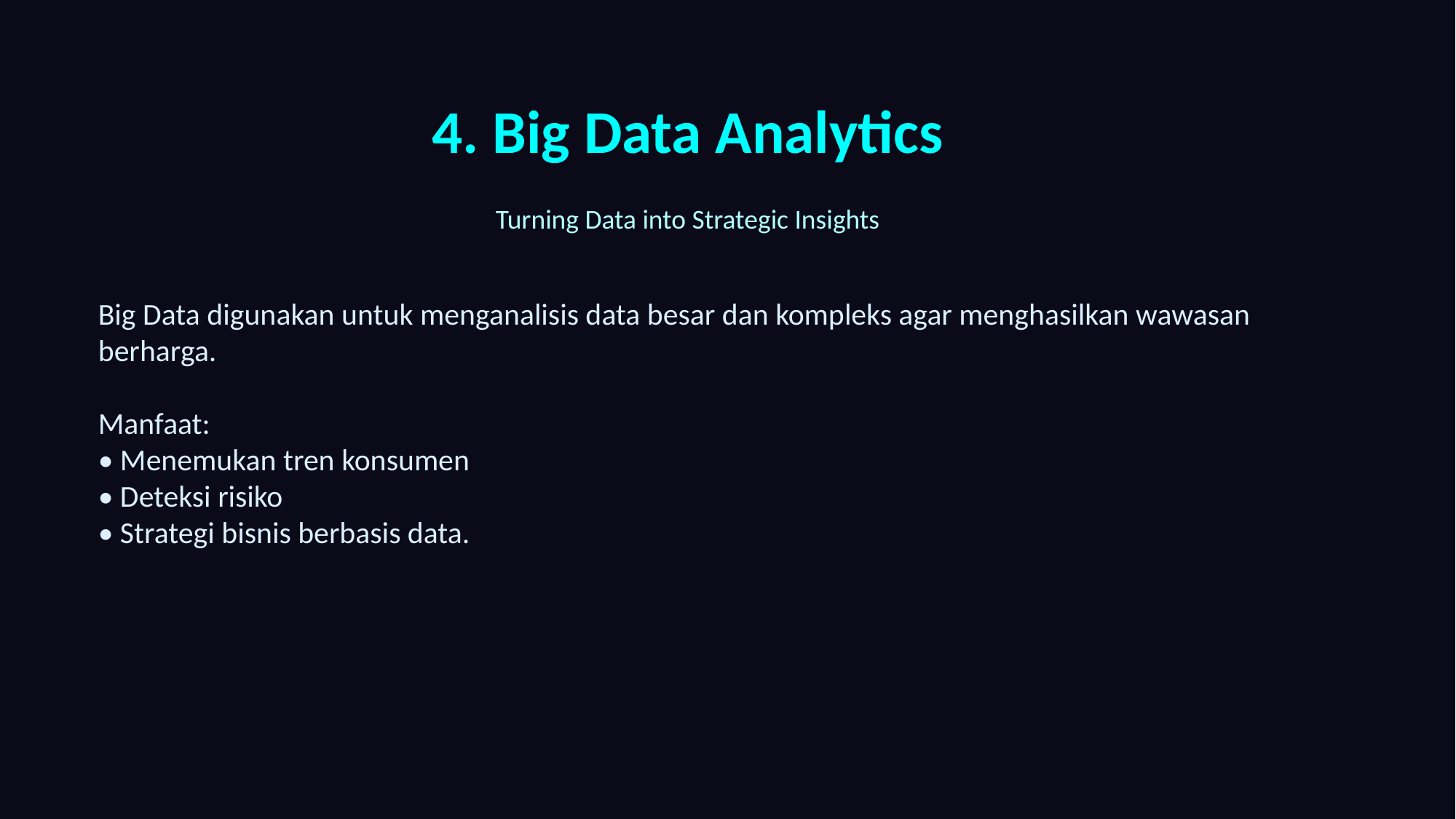

4. Big Data Analytics

Turning Data into Strategic Insights

Big Data digunakan untuk menganalisis data besar dan kompleks agar menghasilkan wawasan berharga.
Manfaat:
• Menemukan tren konsumen
• Deteksi risiko
• Strategi bisnis berbasis data.